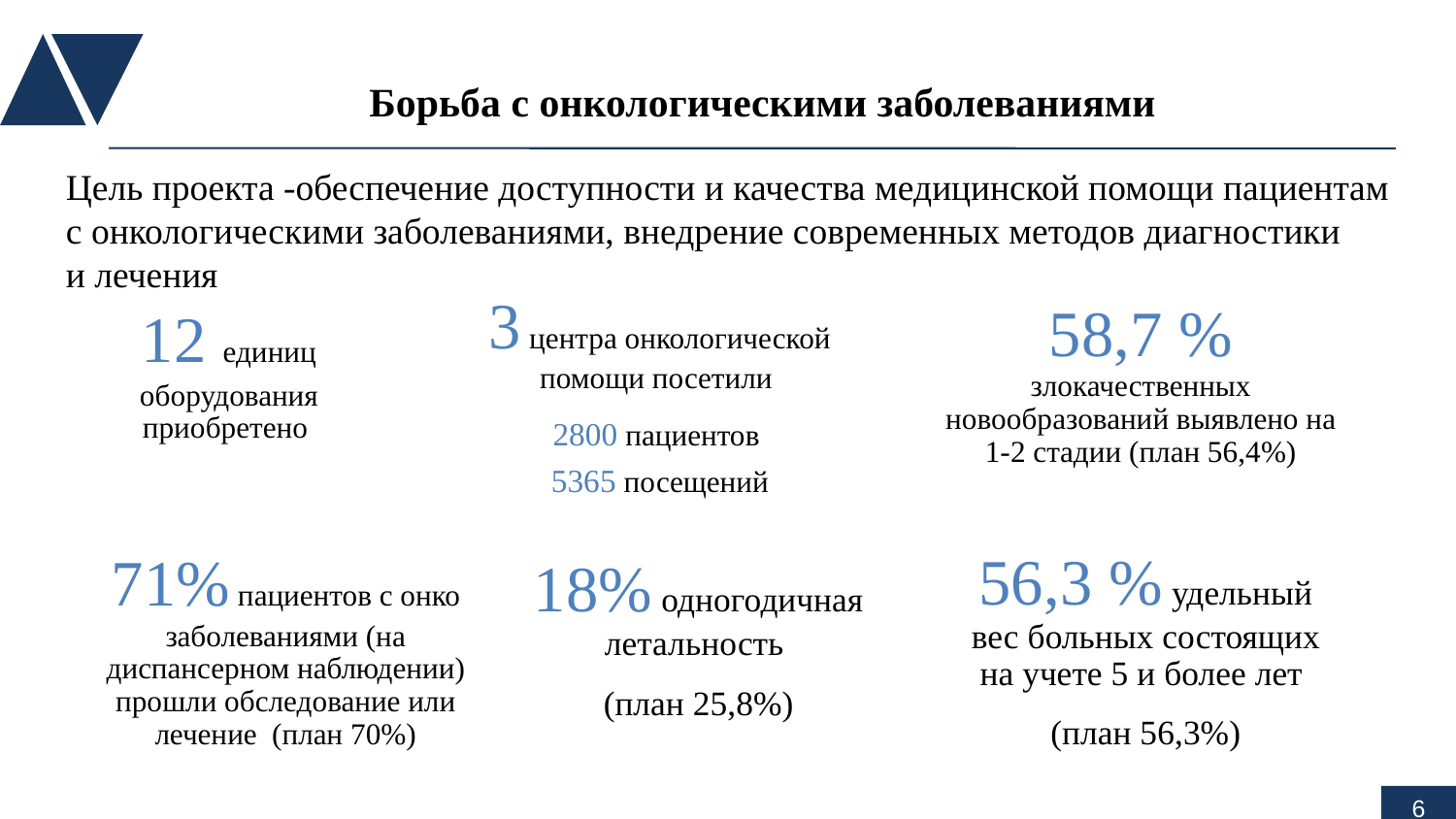

# Борьба с онкологическими заболеваниями

Цель проекта -обеспечение доступности и качества медицинской помощи пациентам с онкологическими заболеваниями, внедрение современных методов диагностики и лечения
12 единиц оборудования
приобретено
3 центра онкологической помощи посетили
2800 пациентов
5365 посещений
58,7 % злокачественных новообразований выявлено на 1-2 стадии (план 56,4%)
71% пациентов с онко заболеваниями (на диспансерном наблюдении) прошли обследование или лечение  (план 70%)
18% одногодичная летальность
(план 25,8%)
56,3 % удельный вес больных состоящих на учете 5 и более лет
(план 56,3%)
6